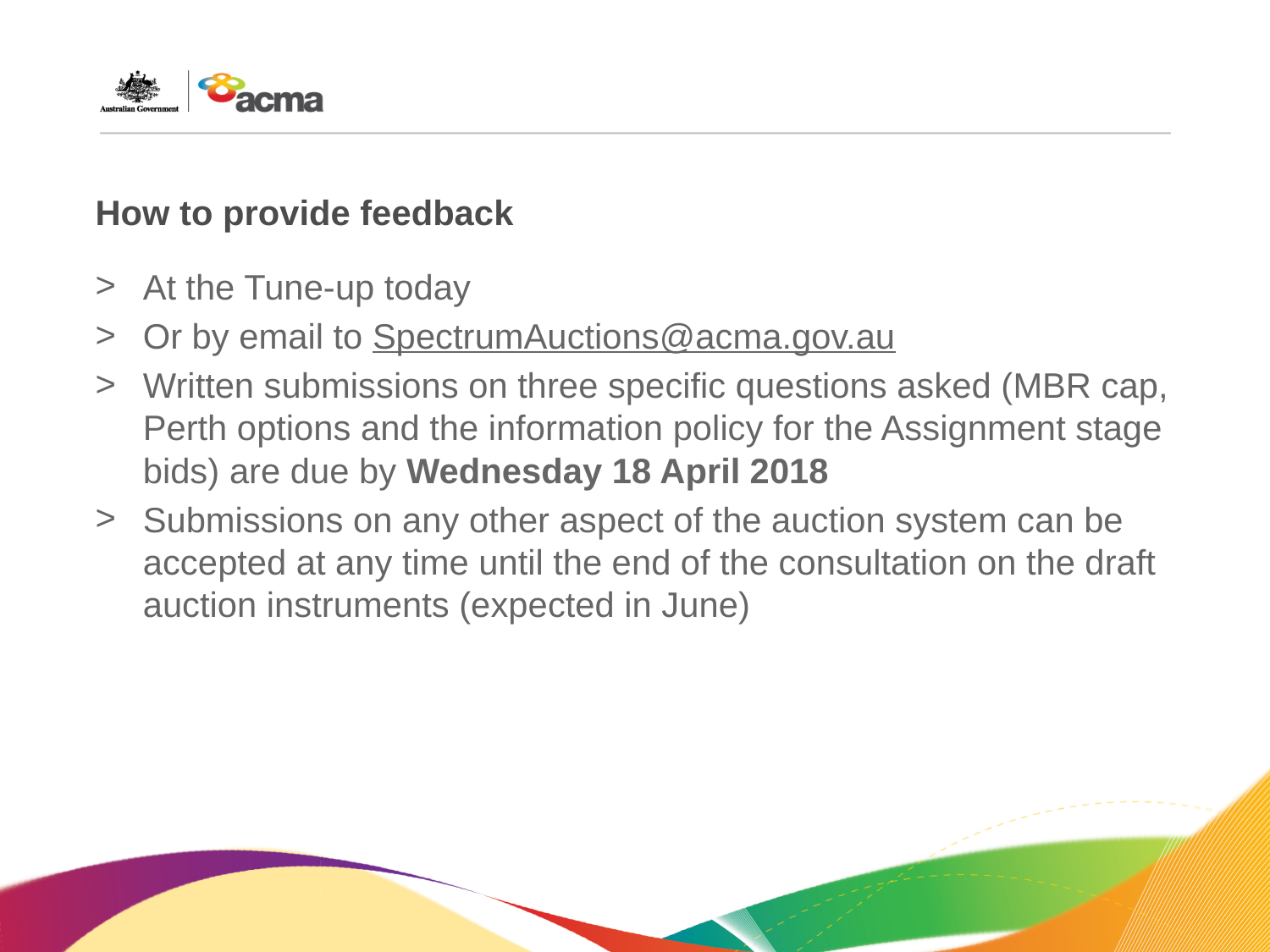

# How to provide feedback
At the Tune-up today
Or by email to SpectrumAuctions@acma.gov.au
Written submissions on three specific questions asked (MBR cap, Perth options and the information policy for the Assignment stage bids) are due by Wednesday 18 April 2018
Submissions on any other aspect of the auction system can be accepted at any time until the end of the consultation on the draft auction instruments (expected in June)